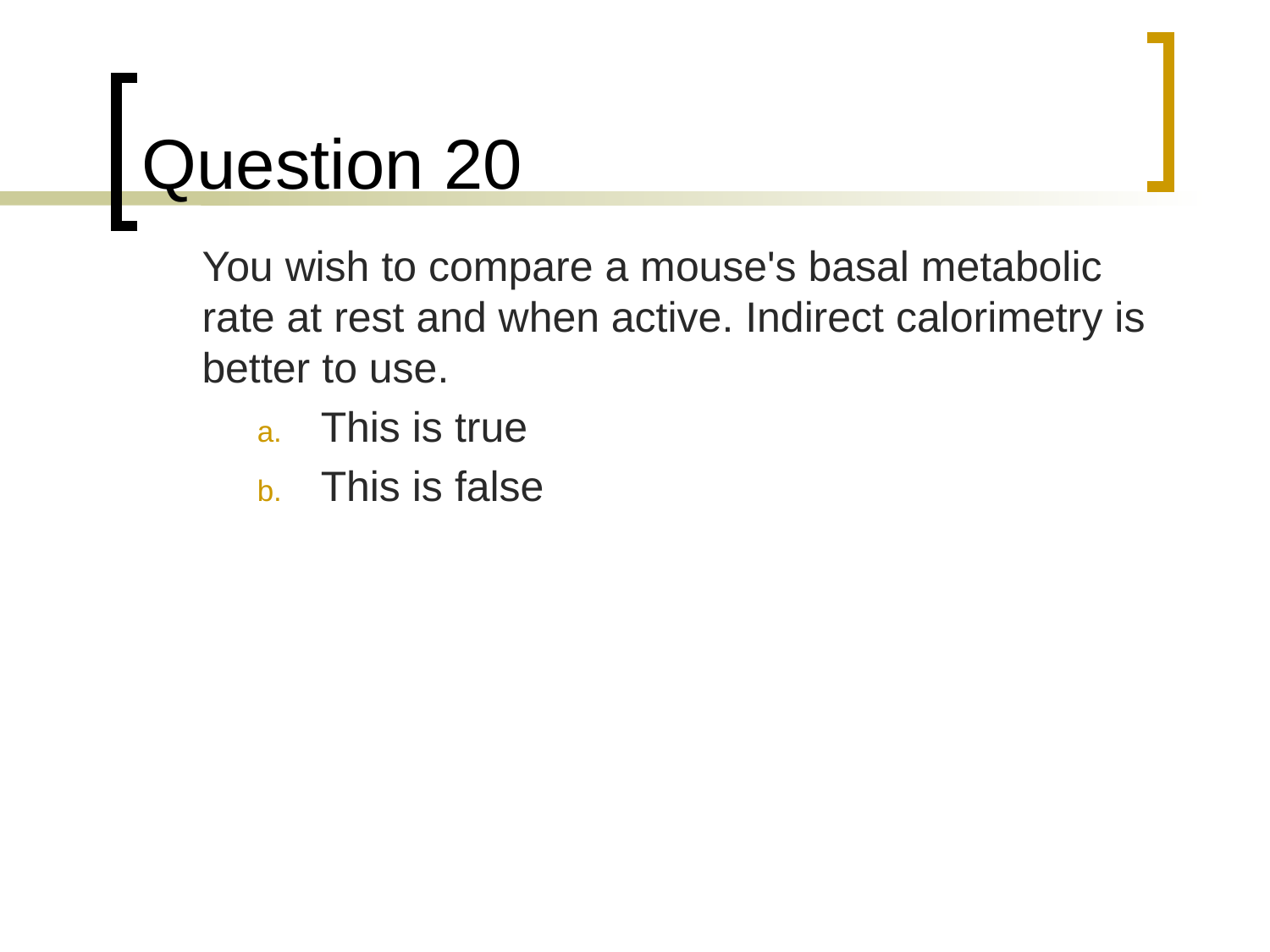

# Question 20
	You wish to compare a mouse's basal metabolic rate at rest and when active. Indirect calorimetry is better to use.
This is true
This is false